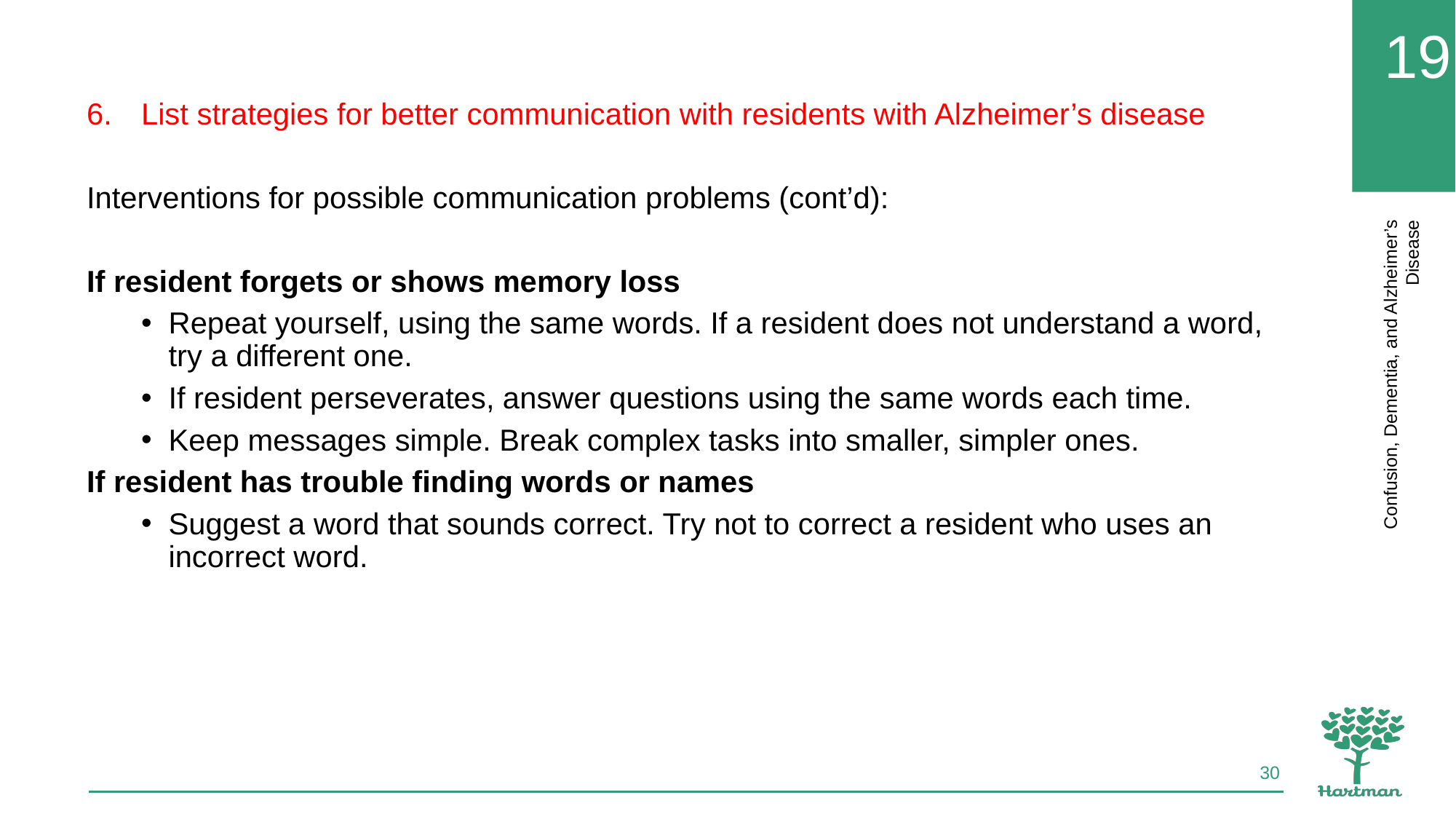

List strategies for better communication with residents with Alzheimer’s disease

Interventions for possible communication problems (cont’d):

If resident forgets or shows memory loss
Repeat yourself, using the same words. If a resident does not understand a word, try a different one.
If resident perseverates, answer questions using the same words each time.
Keep messages simple. Break complex tasks into smaller, simpler ones.
If resident has trouble finding words or names
Suggest a word that sounds correct. Try not to correct a resident who uses an incorrect word.

30